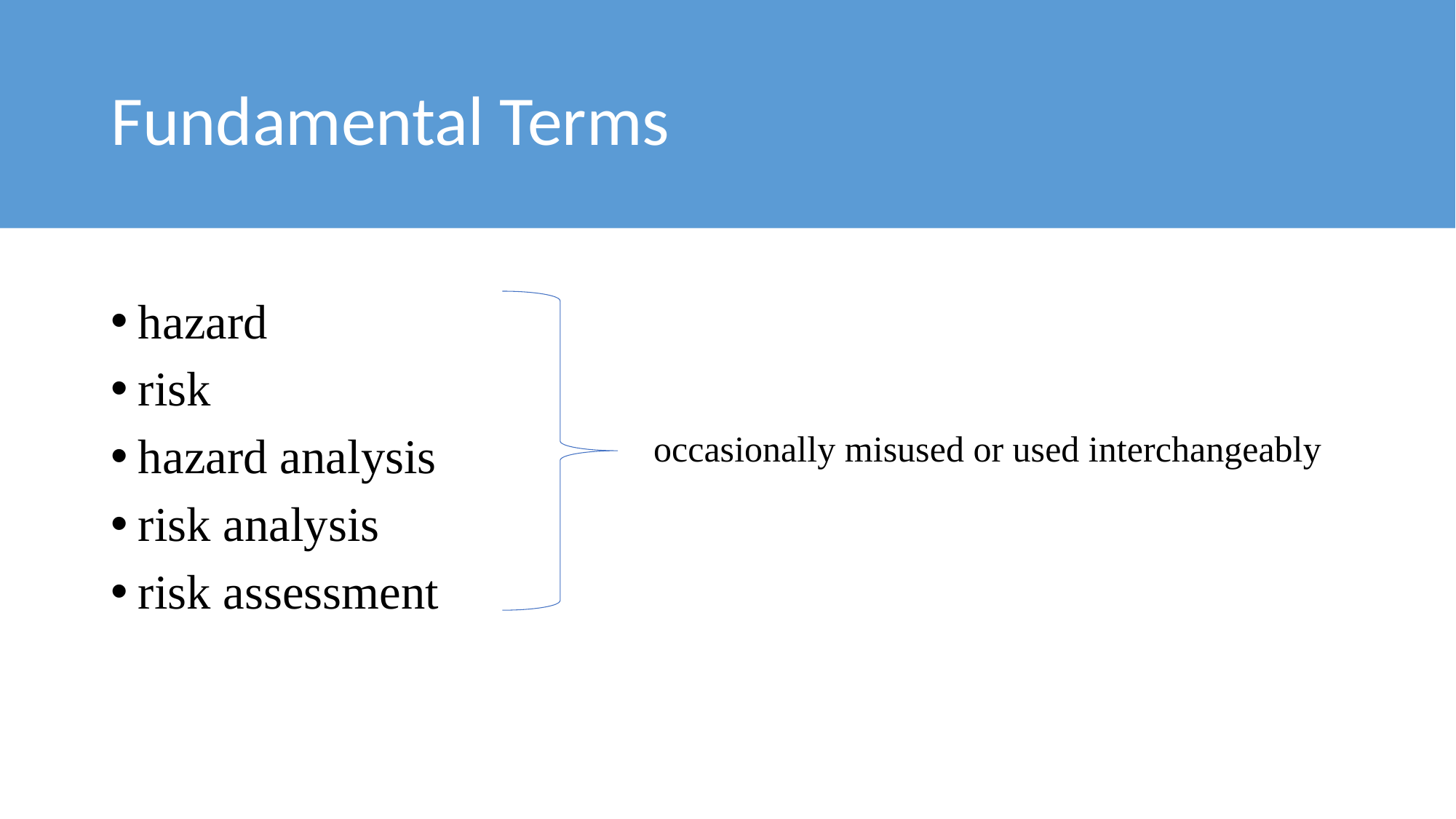

# Fundamental Terms
hazard
risk
hazard analysis
risk analysis
risk assessment

occasionally misused or used interchangeably